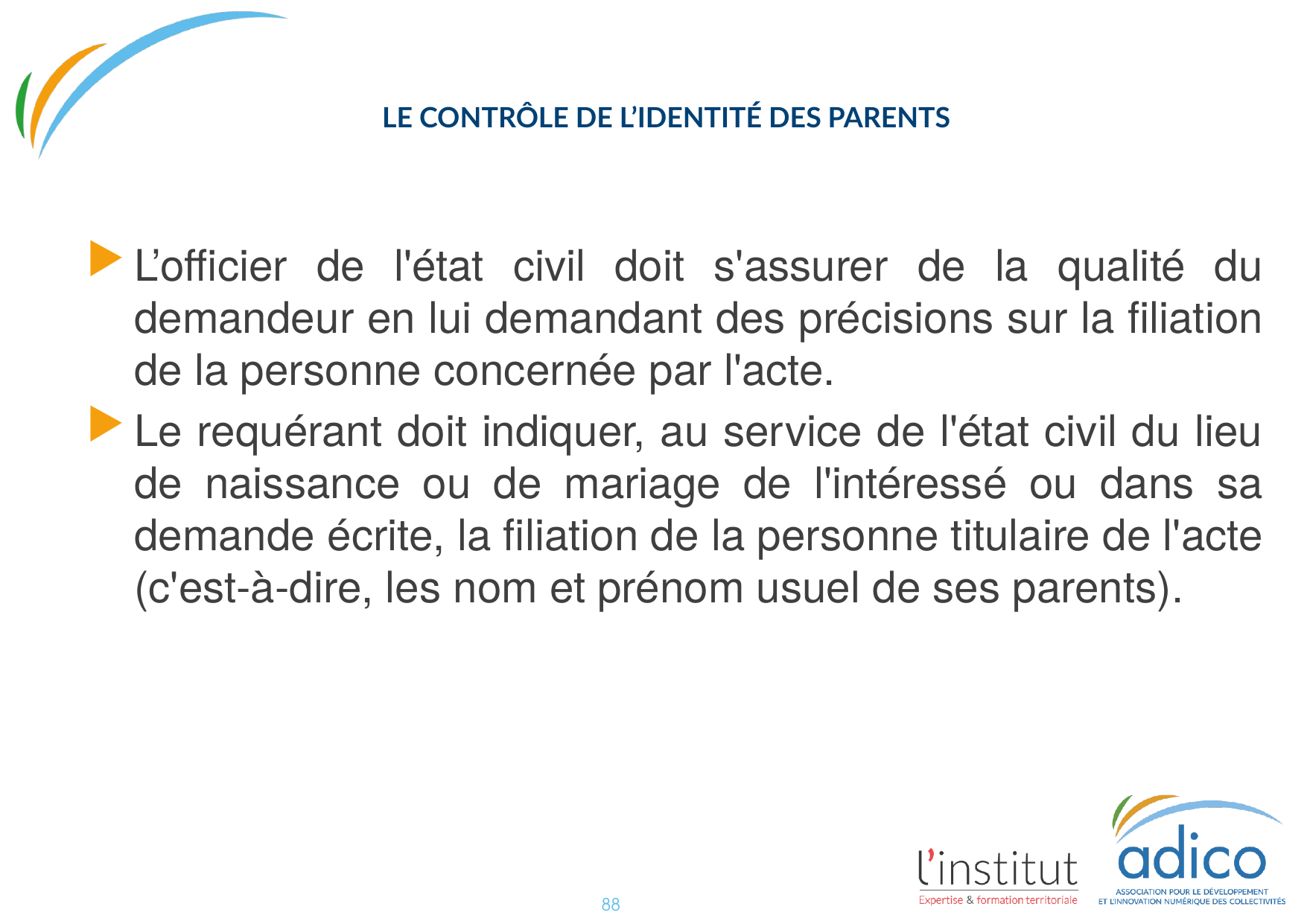

#
LE CONTRÔLE DE L’IDENTITÉ DES PARENTS

L’officier de l'état civil doit s'assurer de la qualité du demandeur en lui demandant des précisions sur la filiation de la personne concernée par l'acte.
Le requérant doit indiquer, au service de l'état civil du lieu de naissance ou de mariage de l'intéressé ou dans sa demande écrite, la filiation de la personne titulaire de l'acte (c'est-à-dire, les nom et prénom usuel de ses parents).